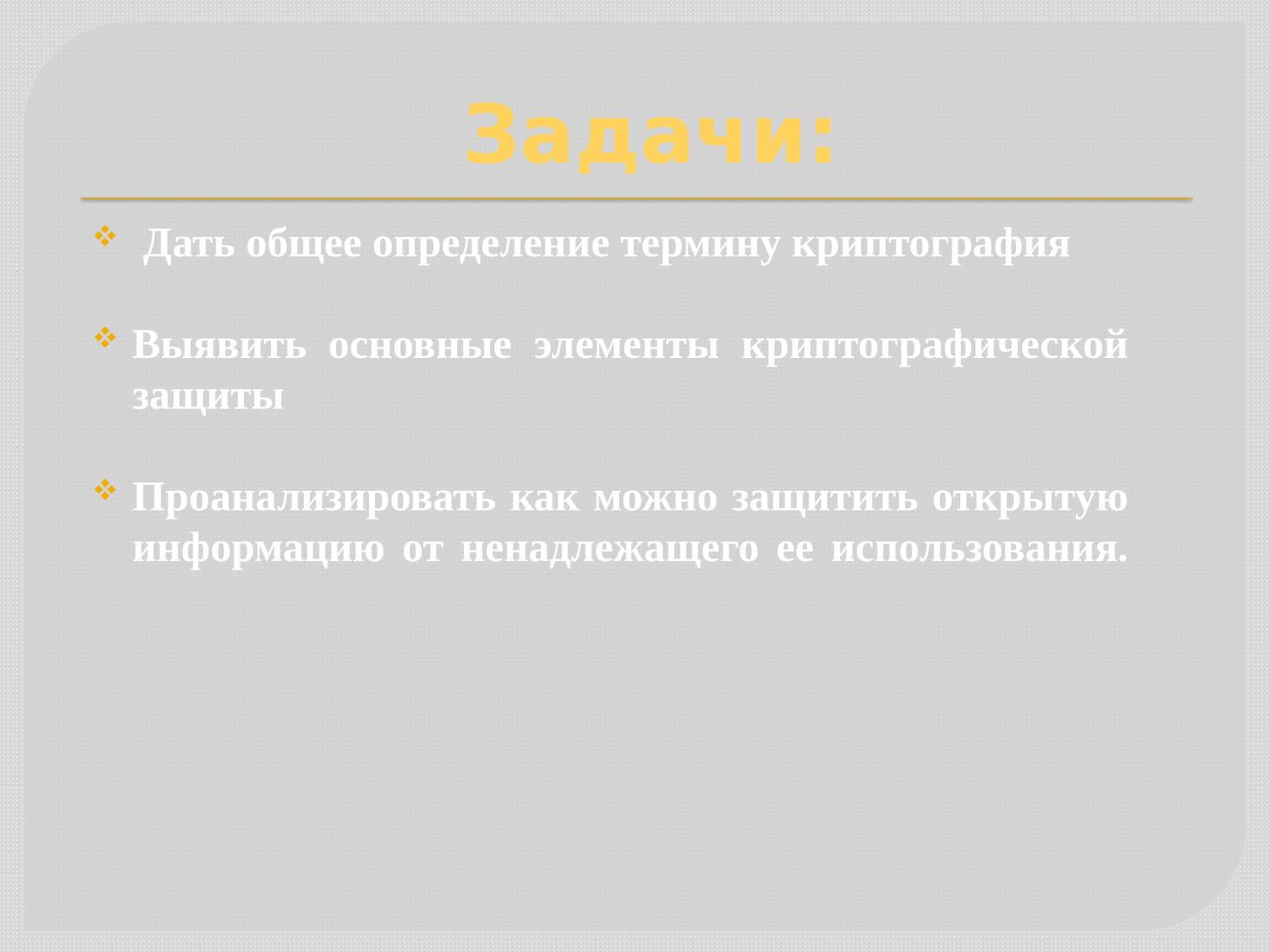

Задачи:
 Дать общее определение термину криптография

Выявить основные элементы криптографической защиты

Проанализировать как можно защитить открытую информацию от ненадлежащего ее использования.